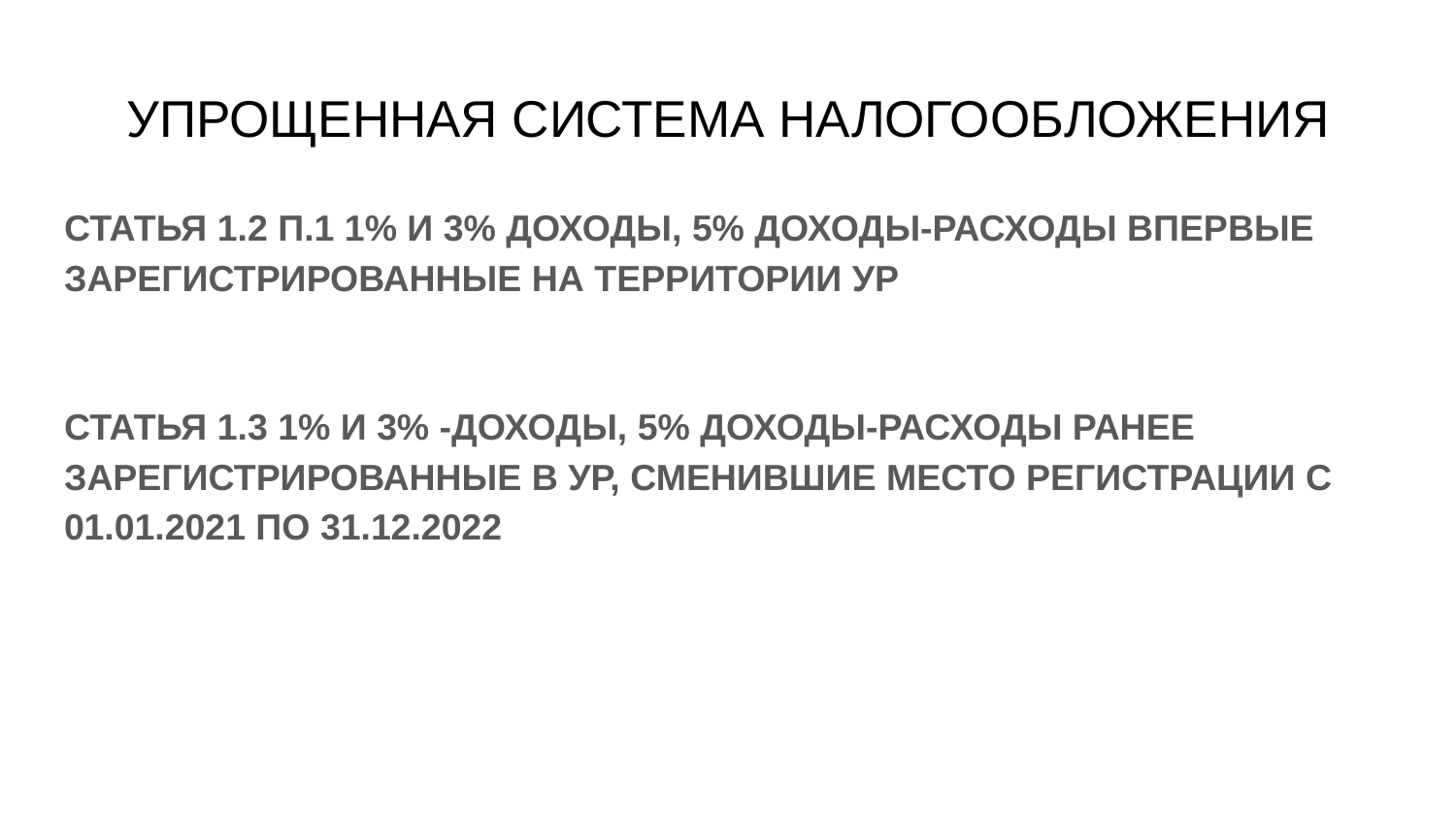

# УПРОЩЕННАЯ СИСТЕМА НАЛОГООБЛОЖЕНИЯ
СТАТЬЯ 1.2 П.1 1% И 3% ДОХОДЫ, 5% ДОХОДЫ-РАСХОДЫ ВПЕРВЫЕ ЗАРЕГИСТРИРОВАННЫЕ НА ТЕРРИТОРИИ УР

СТАТЬЯ 1.3 1% И 3% -ДОХОДЫ, 5% ДОХОДЫ-РАСХОДЫ РАНЕЕ ЗАРЕГИСТРИРОВАННЫЕ В УР, СМЕНИВШИЕ МЕСТО РЕГИСТРАЦИИ С 01.01.2021 ПО 31.12.2022